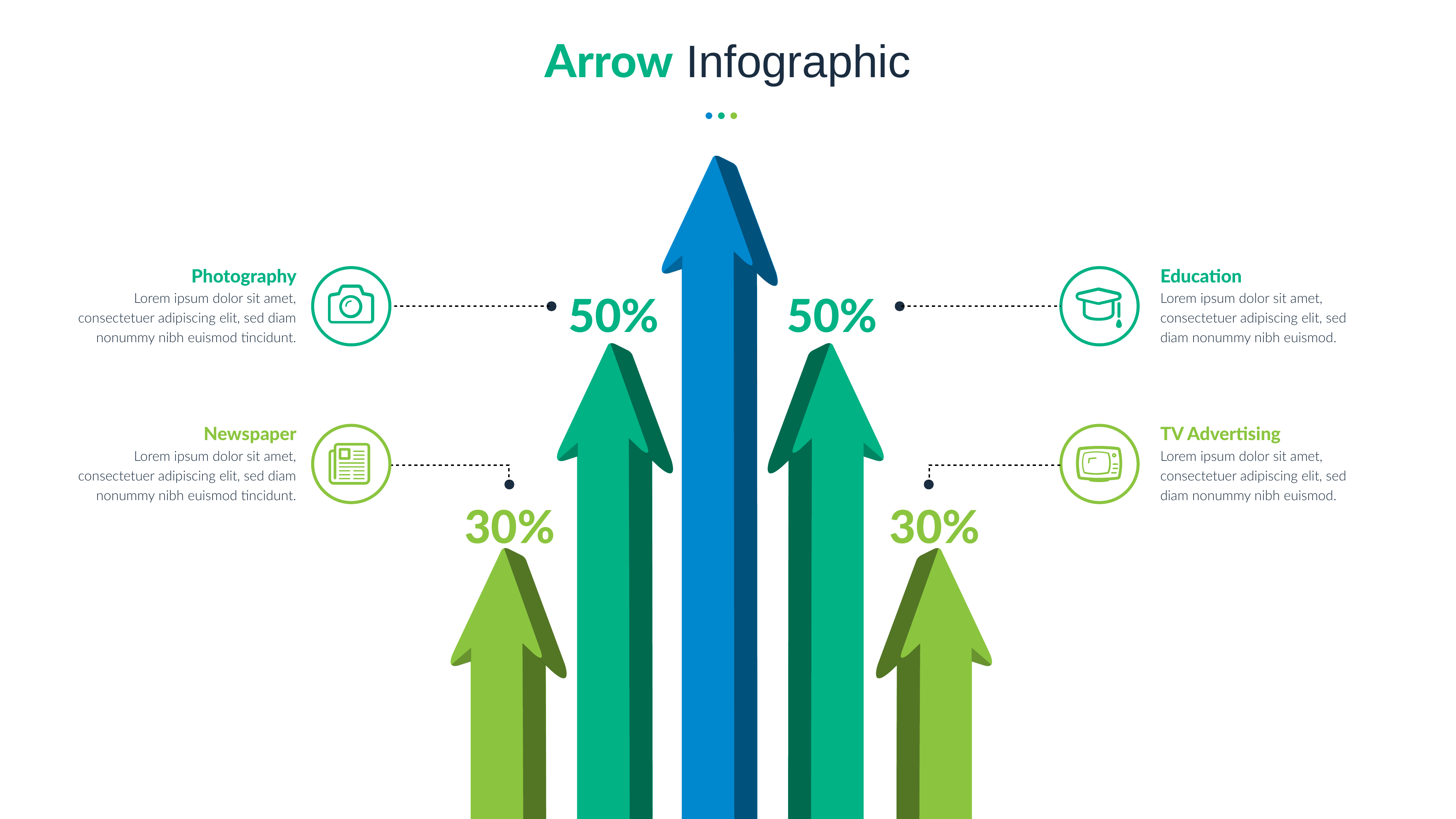

# Arrow Infographic

Photography
Lorem ipsum dolor sit amet, consectetuer adipiscing elit, sed diam nonummy nibh euismod tincidunt.
Education
Lorem ipsum dolor sit amet, consectetuer adipiscing elit, sed diam nonummy nibh euismod.

50%
50%

Newspaper
Lorem ipsum dolor sit amet, consectetuer adipiscing elit, sed diam nonummy nibh euismod tincidunt.
TV Advertising
Lorem ipsum dolor sit amet, consectetuer adipiscing elit, sed diam nonummy nibh euismod.

30%
30%